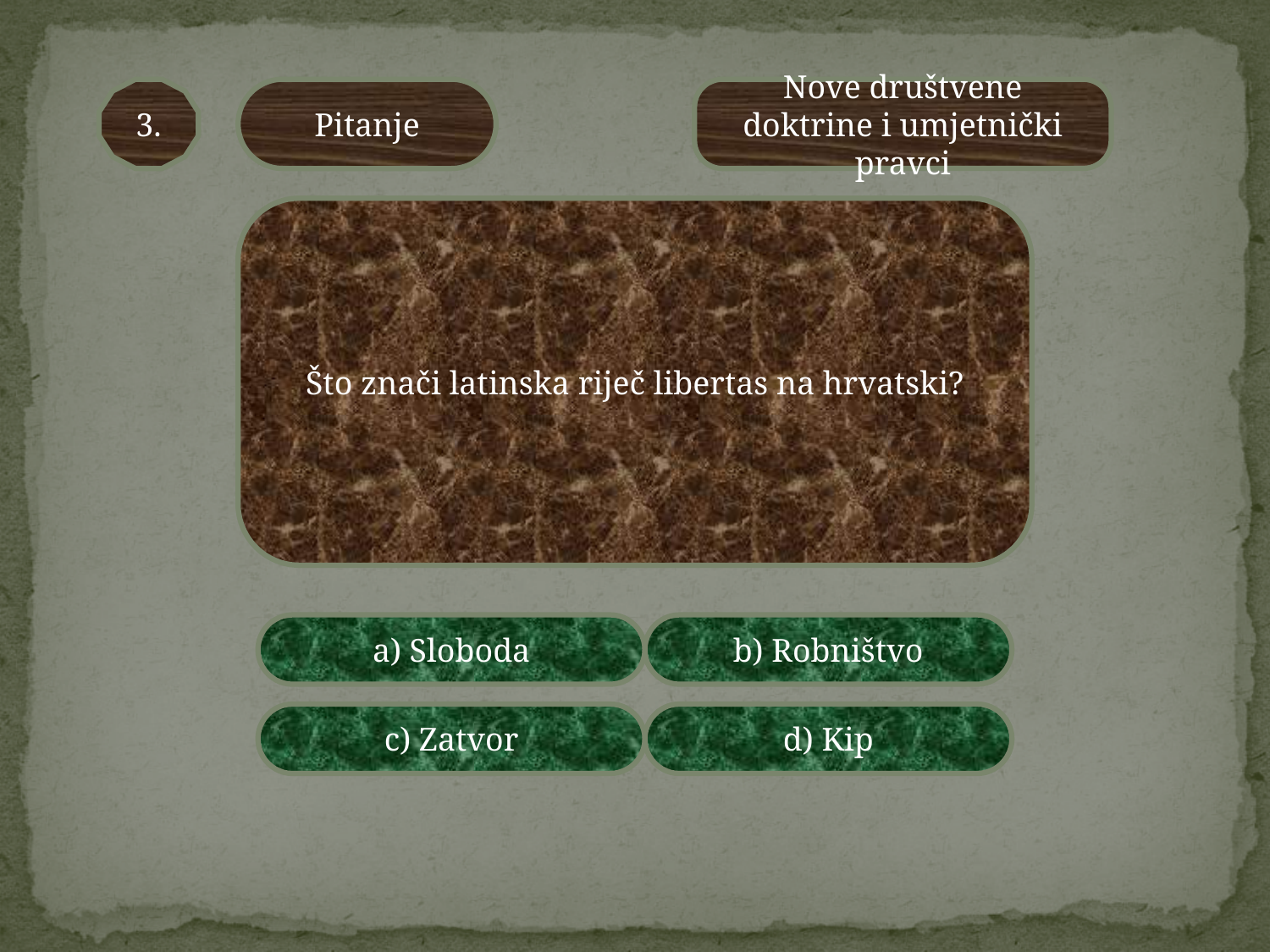

3.
Pitanje
Nove društvene doktrine i umjetnički pravci
Što znači latinska riječ libertas na hrvatski?
a) Sloboda
b) Robništvo
c) Zatvor
d) Kip